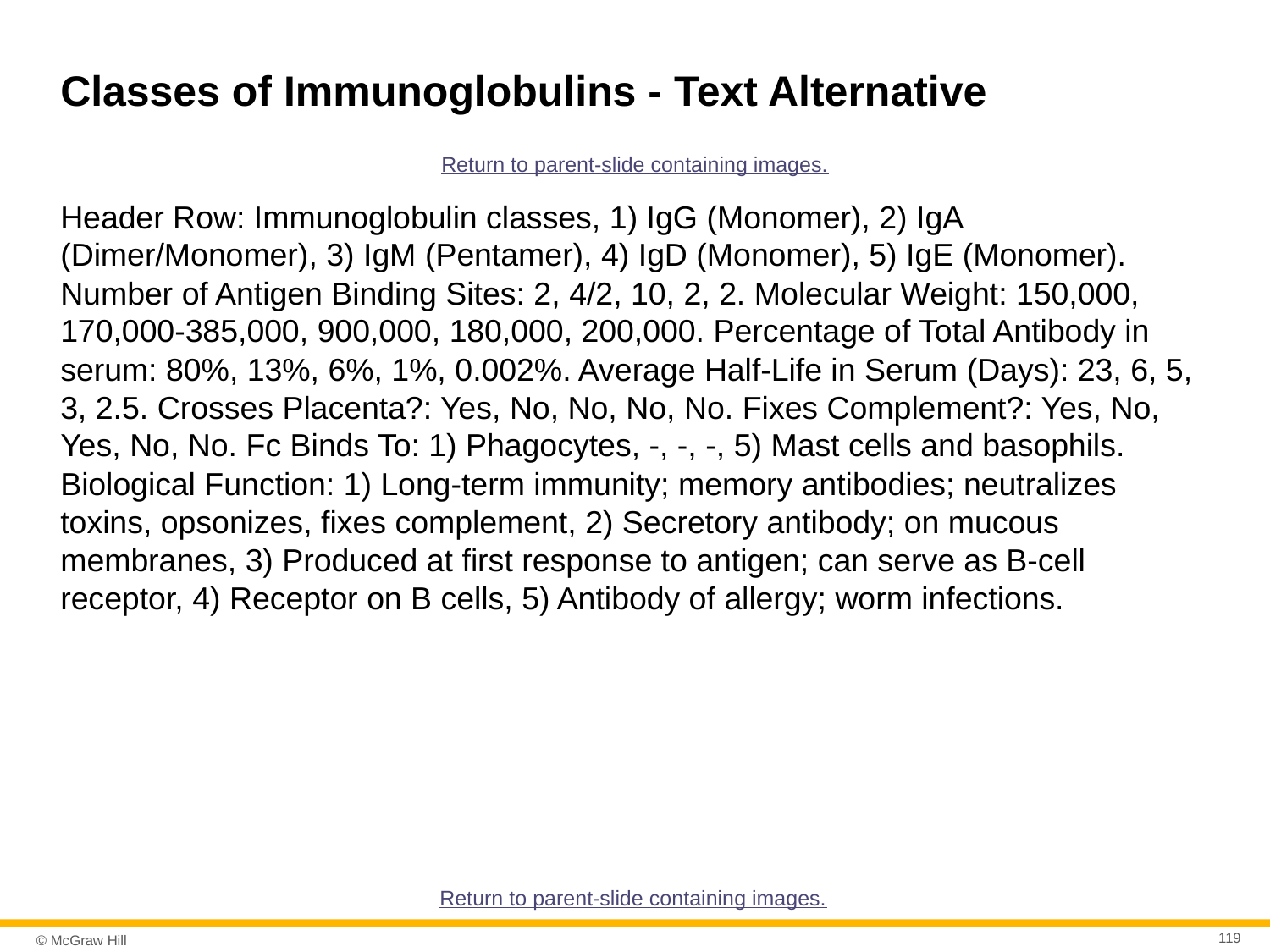

# Classes of Immunoglobulins - Text Alternative
Return to parent-slide containing images.
Header Row: Immunoglobulin classes, 1) IgG (Monomer), 2) IgA (Dimer/Monomer), 3) IgM (Pentamer), 4) IgD (Monomer), 5) IgE (Monomer). Number of Antigen Binding Sites: 2, 4/2, 10, 2, 2. Molecular Weight: 150,000, 170,000-385,000, 900,000, 180,000, 200,000. Percentage of Total Antibody in serum: 80%, 13%, 6%, 1%, 0.002%. Average Half-Life in Serum (Days): 23, 6, 5, 3, 2.5. Crosses Placenta?: Yes, No, No, No, No. Fixes Complement?: Yes, No, Yes, No, No. Fc Binds To: 1) Phagocytes, -, -, -, 5) Mast cells and basophils. Biological Function: 1) Long-term immunity; memory antibodies; neutralizes toxins, opsonizes, fixes complement, 2) Secretory antibody; on mucous membranes, 3) Produced at first response to antigen; can serve as B-cell receptor, 4) Receptor on B cells, 5) Antibody of allergy; worm infections.
Return to parent-slide containing images.